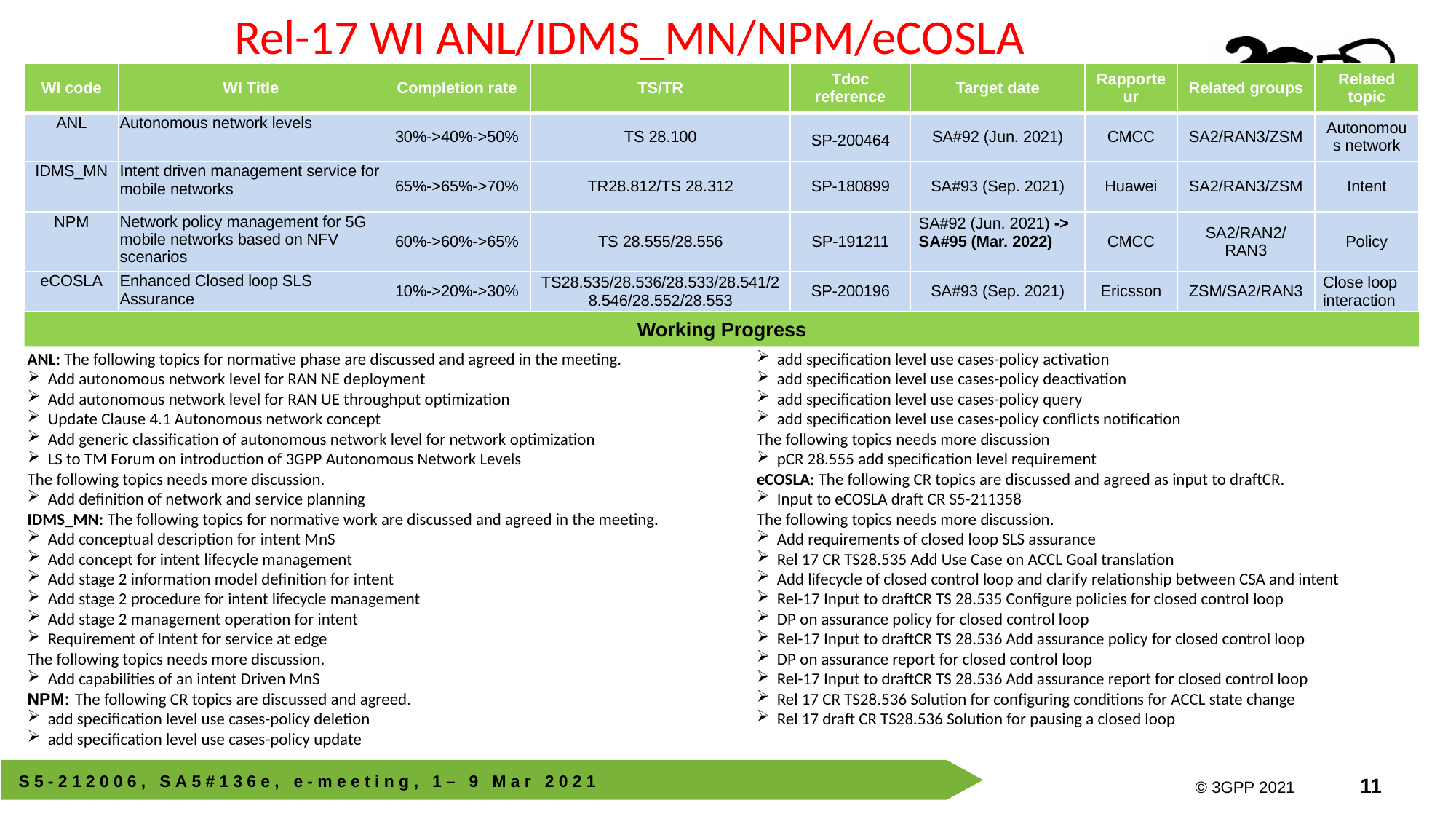

Rel-17 WI ANL/IDMS_MN/NPM/eCOSLA
| WI code | WI Title | Completion rate | TS/TR | Tdoc reference | Target date | Rapporteur | Related groups | Related topic |
| --- | --- | --- | --- | --- | --- | --- | --- | --- |
| ANL | Autonomous network levels | 30%->40%->50% | TS 28.100 | SP-200464 | SA#92 (Jun. 2021) | CMCC | SA2/RAN3/ZSM | Autonomous network |
| IDMS\_MN | Intent driven management service for mobile networks | 65%->65%->70% | TR28.812/TS 28.312 | SP-180899 | SA#93 (Sep. 2021) | Huawei | SA2/RAN3/ZSM | Intent |
| NPM | Network policy management for 5G mobile networks based on NFV scenarios | 60%->60%->65% | TS 28.555/28.556 | SP-191211 | SA#92 (Jun. 2021) -> SA#95 (Mar. 2022) | CMCC | SA2/RAN2/RAN3 | Policy |
| eCOSLA | Enhanced Closed loop SLS Assurance | 10%->20%->30% | TS28.535/28.536/28.533/28.541/28.546/28.552/28.553 | SP-200196 | SA#93 (Sep. 2021) | Ericsson | ZSM/SA2/RAN3 | Close loop interaction |
Working Progress
ANL: The following topics for normative phase are discussed and agreed in the meeting.
Add autonomous network level for RAN NE deployment
Add autonomous network level for RAN UE throughput optimization
Update Clause 4.1 Autonomous network concept
Add generic classification of autonomous network level for network optimization
LS to TM Forum on introduction of 3GPP Autonomous Network Levels
The following topics needs more discussion.
Add definition of network and service planning
IDMS_MN: The following topics for normative work are discussed and agreed in the meeting.
Add conceptual description for intent MnS
Add concept for intent lifecycle management
Add stage 2 information model definition for intent
Add stage 2 procedure for intent lifecycle management
Add stage 2 management operation for intent
Requirement of Intent for service at edge
The following topics needs more discussion.
Add capabilities of an intent Driven MnS
NPM: The following CR topics are discussed and agreed.
add specification level use cases-policy deletion
add specification level use cases-policy update
add specification level use cases-policy activation
add specification level use cases-policy deactivation
add specification level use cases-policy query
add specification level use cases-policy conflicts notification
The following topics needs more discussion
pCR 28.555 add specification level requirement
eCOSLA: The following CR topics are discussed and agreed as input to draftCR.
Input to eCOSLA draft CR S5-211358
The following topics needs more discussion.
Add requirements of closed loop SLS assurance
Rel 17 CR TS28.535 Add Use Case on ACCL Goal translation
Add lifecycle of closed control loop and clarify relationship between CSA and intent
Rel-17 Input to draftCR TS 28.535 Configure policies for closed control loop
DP on assurance policy for closed control loop
Rel-17 Input to draftCR TS 28.536 Add assurance policy for closed control loop
DP on assurance report for closed control loop
Rel-17 Input to draftCR TS 28.536 Add assurance report for closed control loop
Rel 17 CR TS28.536 Solution for configuring conditions for ACCL state change
Rel 17 draft CR TS28.536 Solution for pausing a closed loop